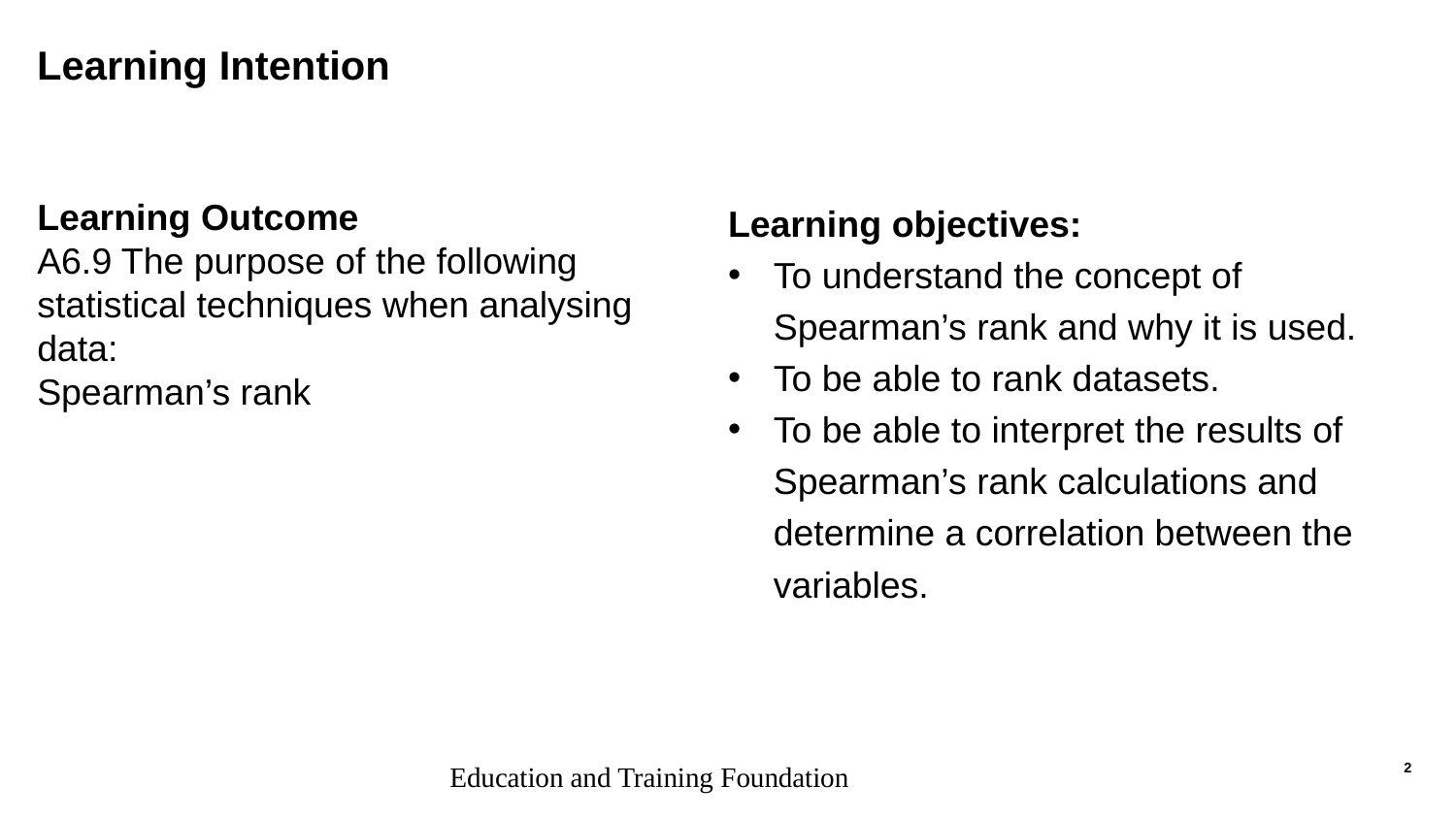

# Learning Intention
Learning objectives:
To understand the concept of Spearman’s rank and why it is used.
To be able to rank datasets.
To be able to interpret the results of Spearman’s rank calculations and determine a correlation between the variables.

Learning Outcome
A6.9 The purpose of the following statistical techniques when analysing data:
Spearman’s rank

Education and Training Foundation
2